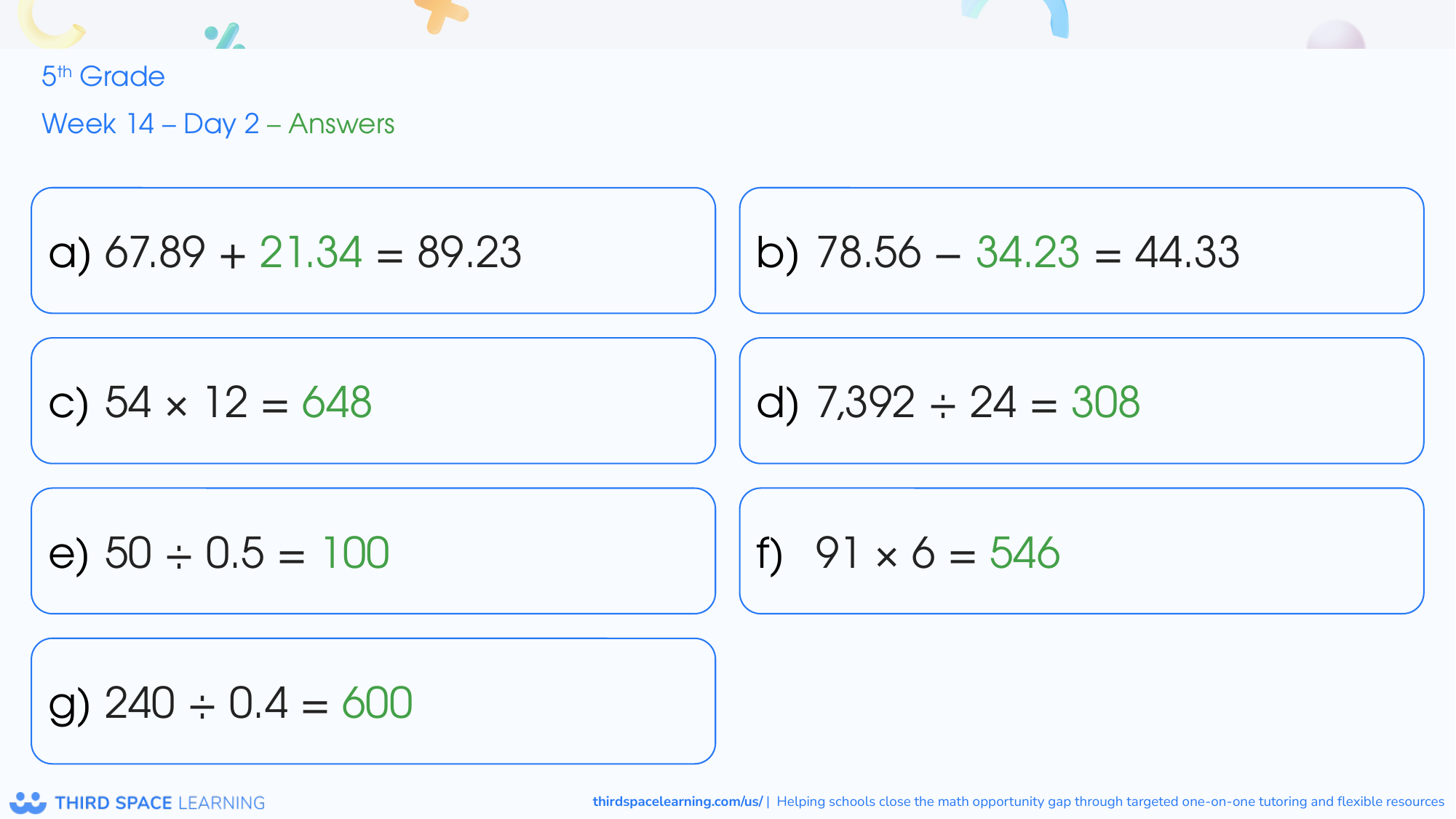

5th Grade
Week 14 – Day 2 – Answers
67.89 + 21.34 = 89.23
78.56 − 34.23 = 44.33
54 × 12 = 648
7,392 ÷ 24 = 308
50 ÷ 0.5 = 100
91 × 6 = 546
240 ÷ 0.4 = 600